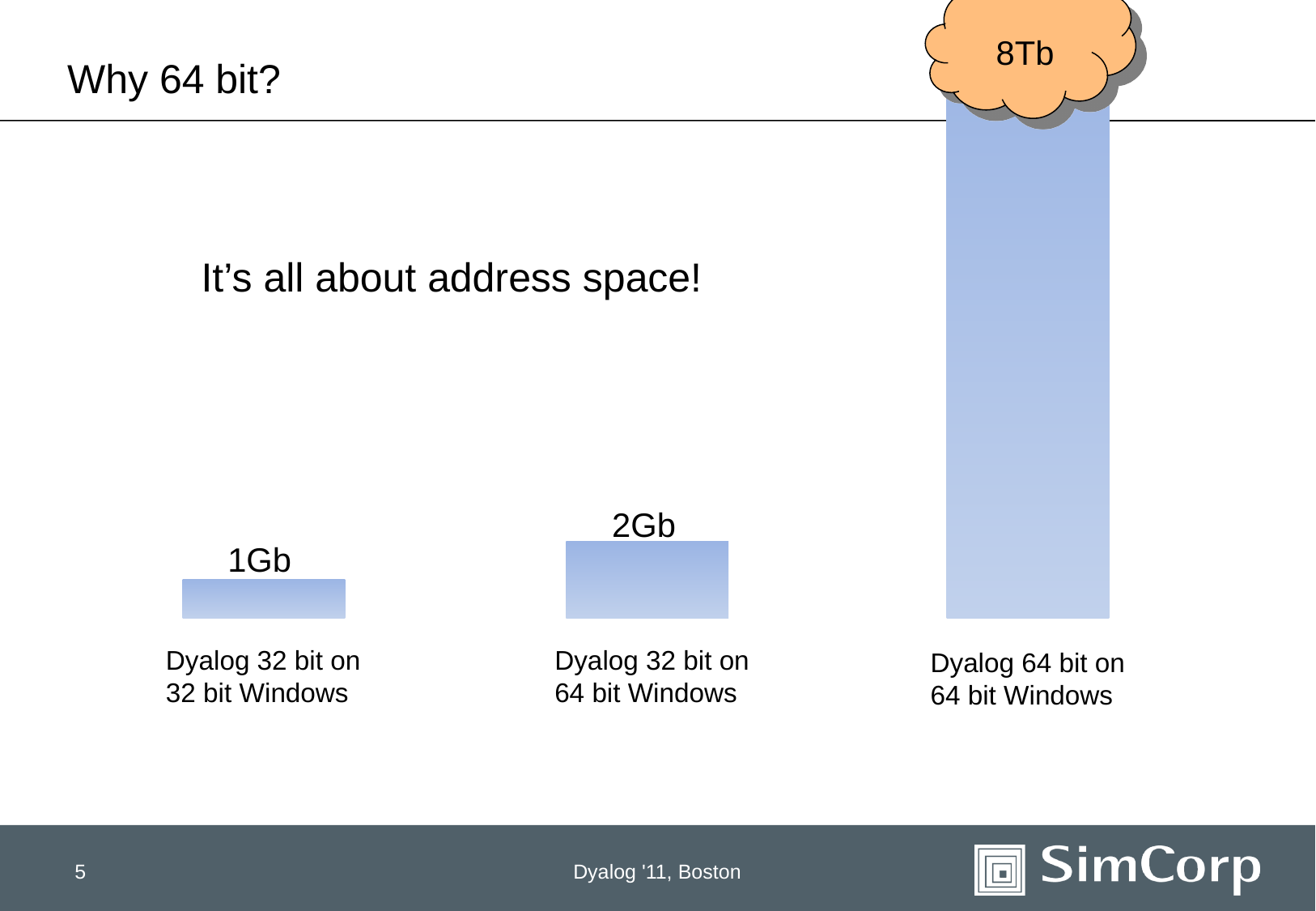

8Tb
# Why 64 bit?

It’s all about address space!
2Gb
1Gb

Dyalog 32 bit on 32 bit Windows
Dyalog 32 bit on 64 bit Windows
Dyalog 64 bit on 64 bit Windows
5
Dyalog '11, Boston